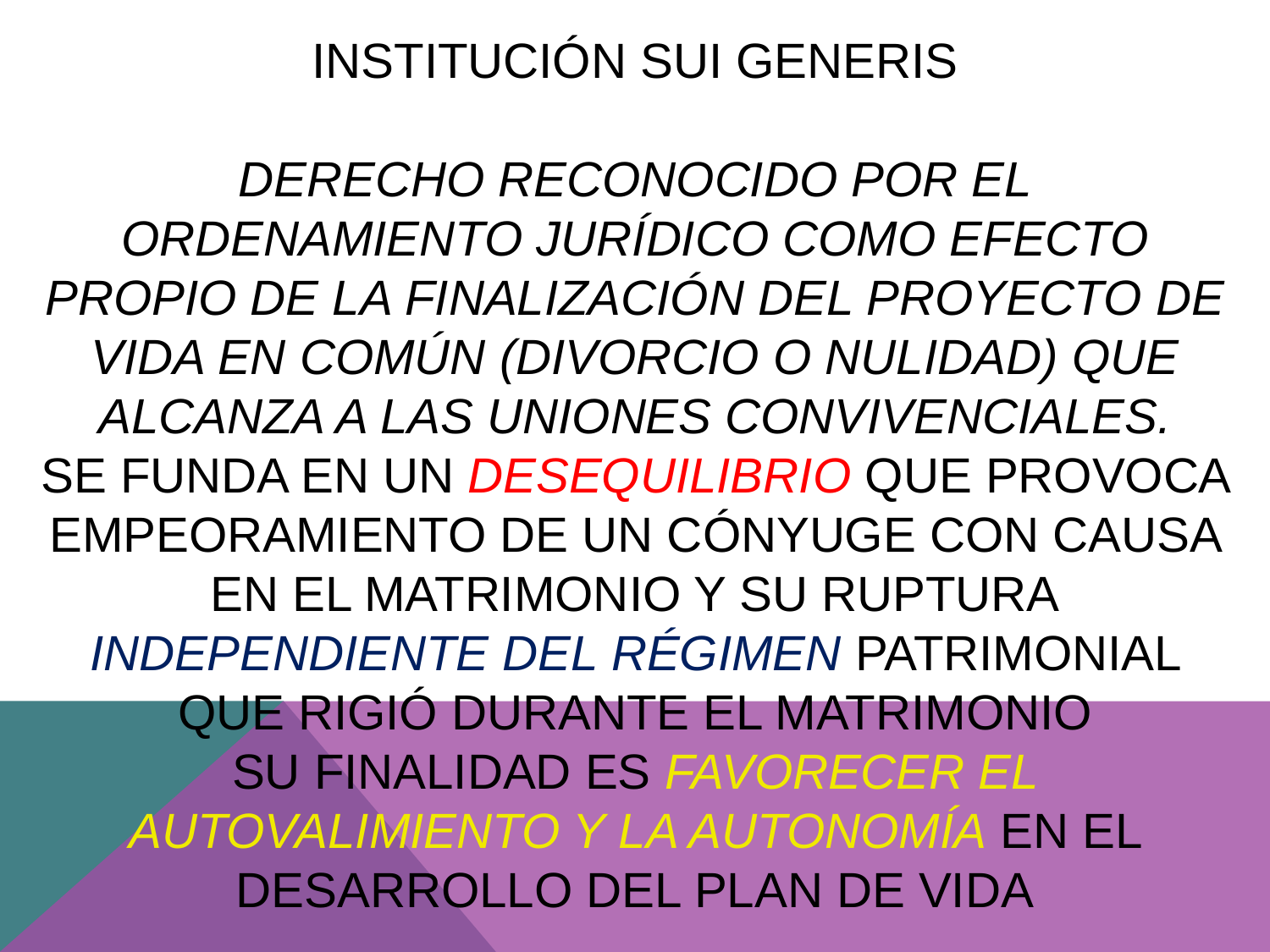

# INSTITUCIÓN SUI GENERIS Derecho reconocido por el ordenamiento jurídico como efecto propio de la finalización del proyecto de vida en común (divorcio o nulidad) que alcanza a las uniones convivenciales. Se funda en un desequilibrio que provoca empeoramiento de un cónyuge con causa en el matrimonio y su ruptura independiente del régimen patrimonial que rigió durante el matrimonio su finalidad es favorecer el autovalimiento y la autonomía en el desarrollo del plan de vida